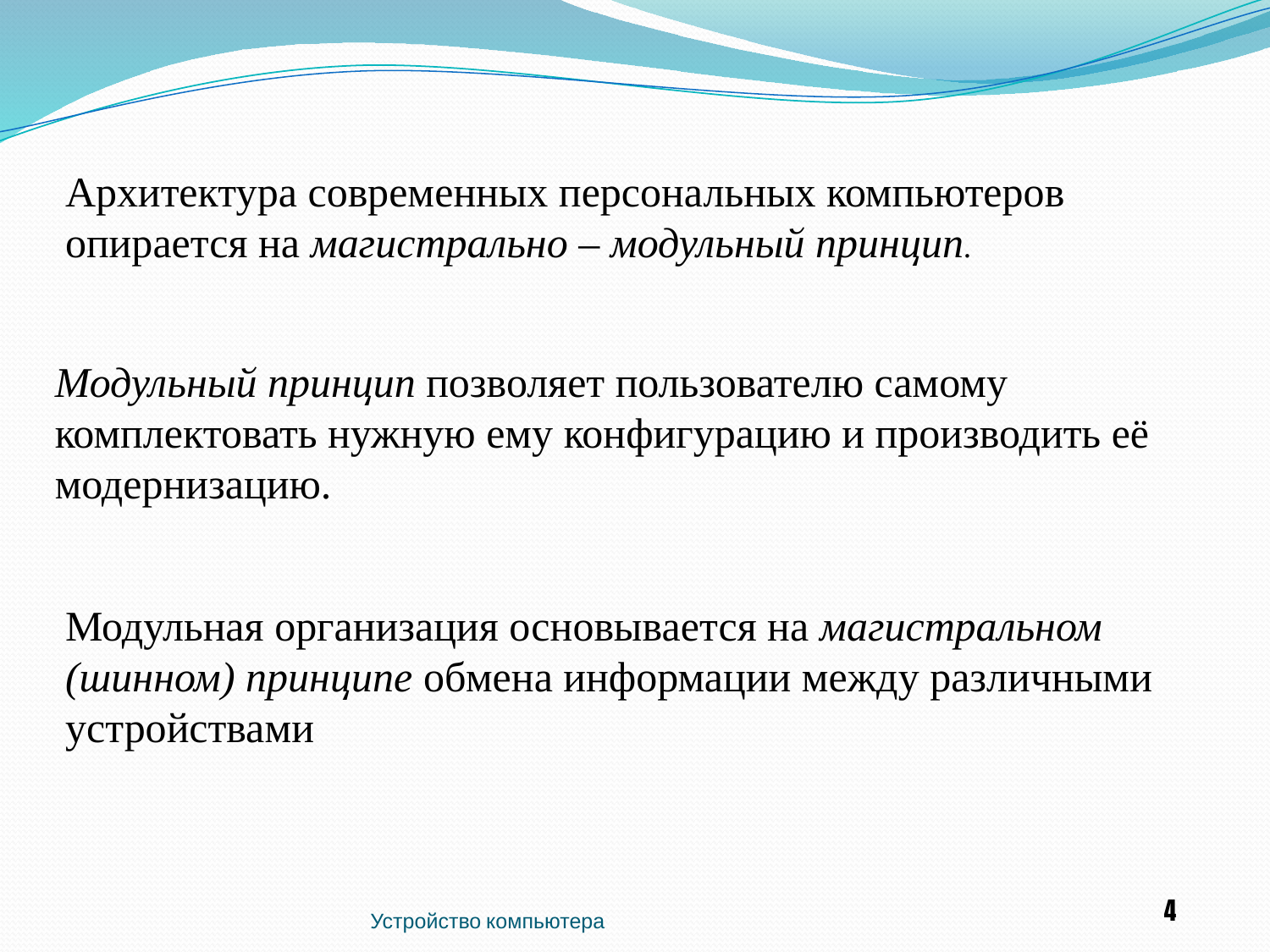

Архитектура современных персональных компьютеров опирается на магистрально – модульный принцип.
Модульный принцип позволяет пользователю самому комплектовать нужную ему конфигурацию и производить её модернизацию.
Модульная организация основывается на магистральном (шинном) принципе обмена информации между различными устройствами
Устройство компьютера
4